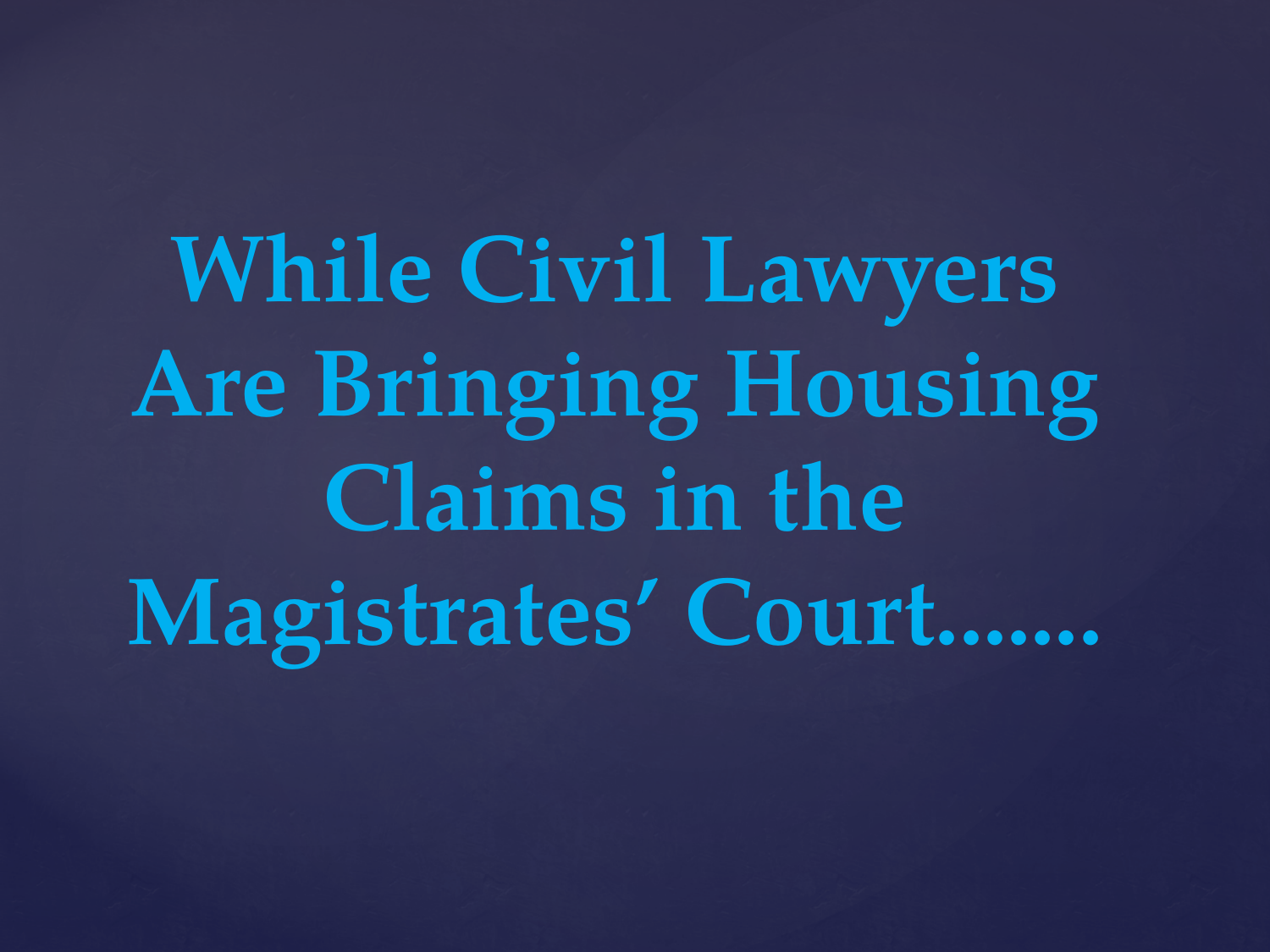

While Civil Lawyers Are Bringing Housing Claims in the Magistrates’ Court.......